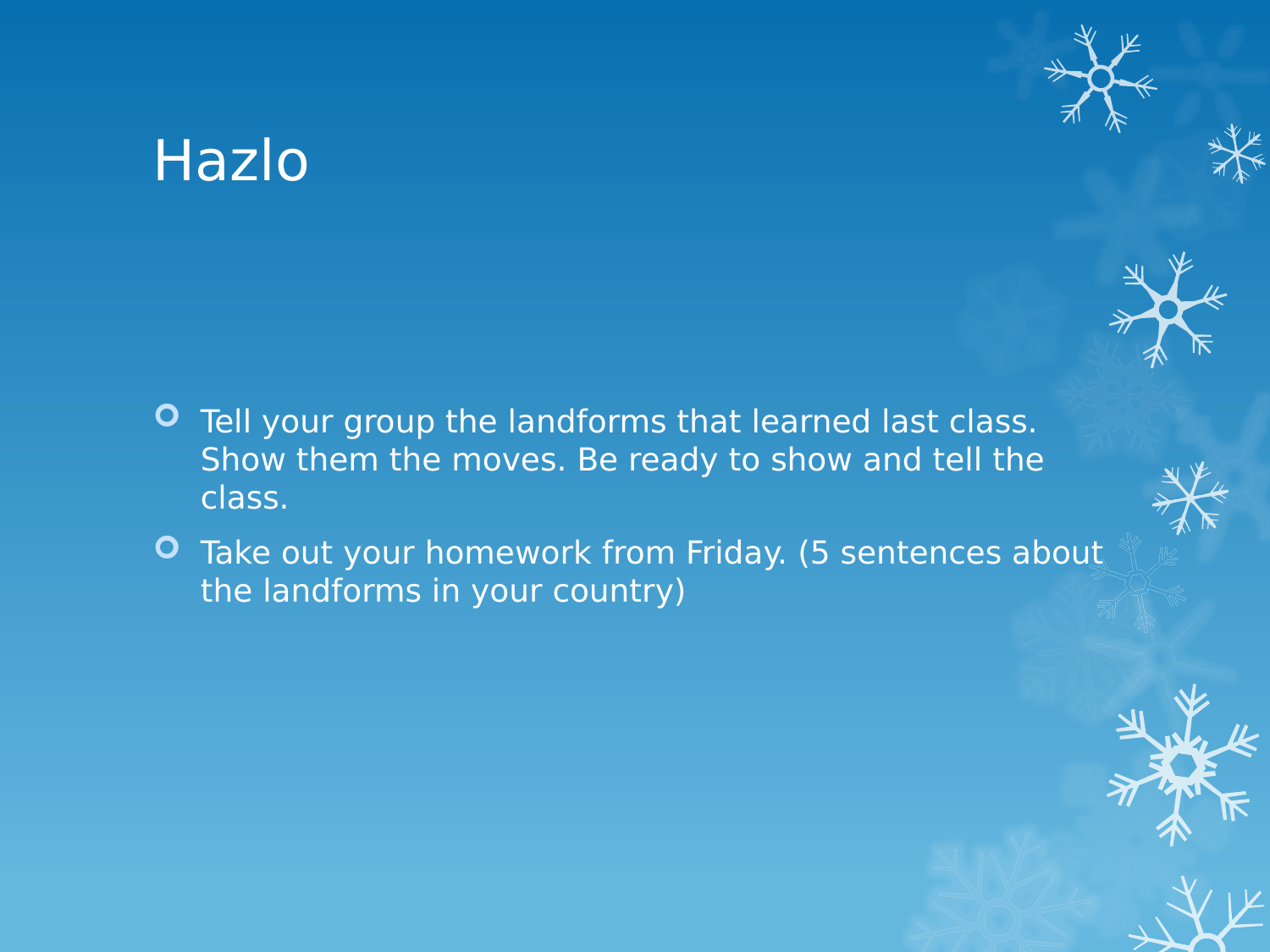

# Hazlo
Tell your group the landforms that learned last class. Show them the moves. Be ready to show and tell the class.
Take out your homework from Friday. (5 sentences about the landforms in your country)